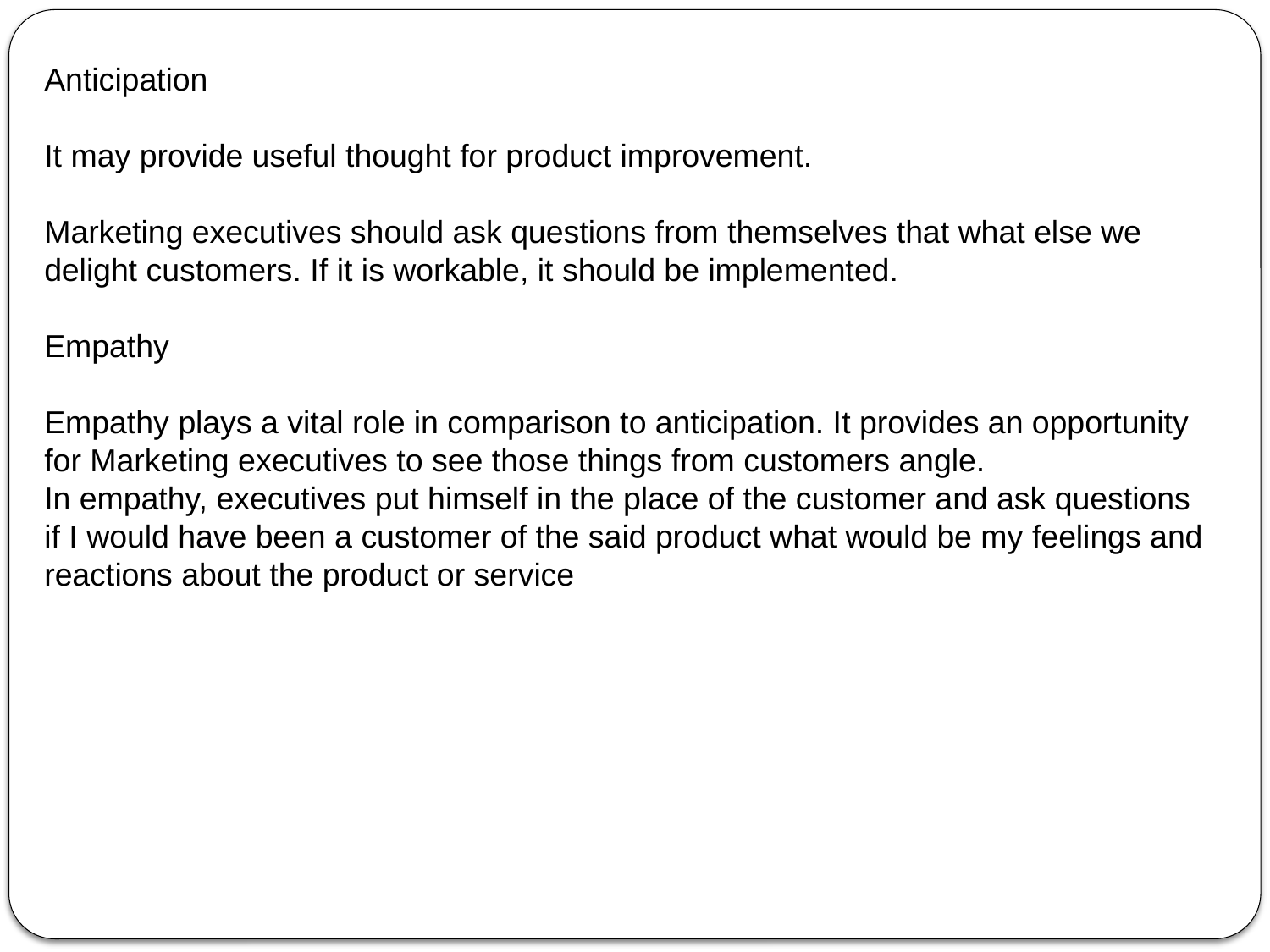

Anticipation

It may provide useful thought for product improvement.

Marketing executives should ask questions from themselves that what else we delight customers. If it is workable, it should be implemented.

Empathy

Empathy plays a vital role in comparison to anticipation. It provides an opportunity for Marketing executives to see those things from customers angle.
In empathy, executives put himself in the place of the customer and ask questions if I would have been a customer of the said product what would be my feelings and reactions about the product or service